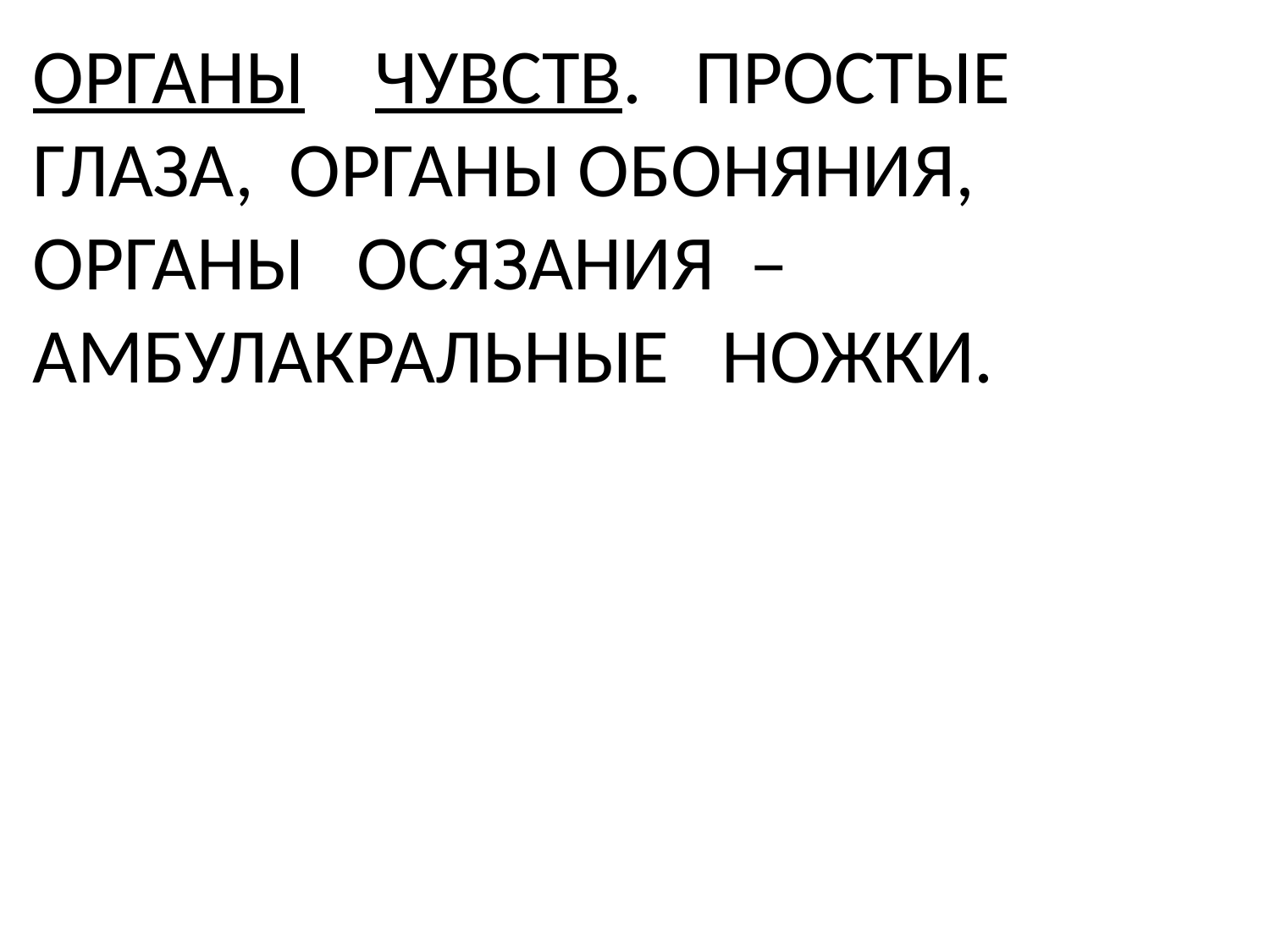

# ОРГАНЫ    ЧУВСТВ.   ПРОСТЫЕ   ГЛАЗА,  ОРГАНЫ ОБОНЯНИЯ, ОРГАНЫ   ОСЯЗАНИЯ  –  АМБУЛАКРАЛЬНЫЕ   НОЖКИ.